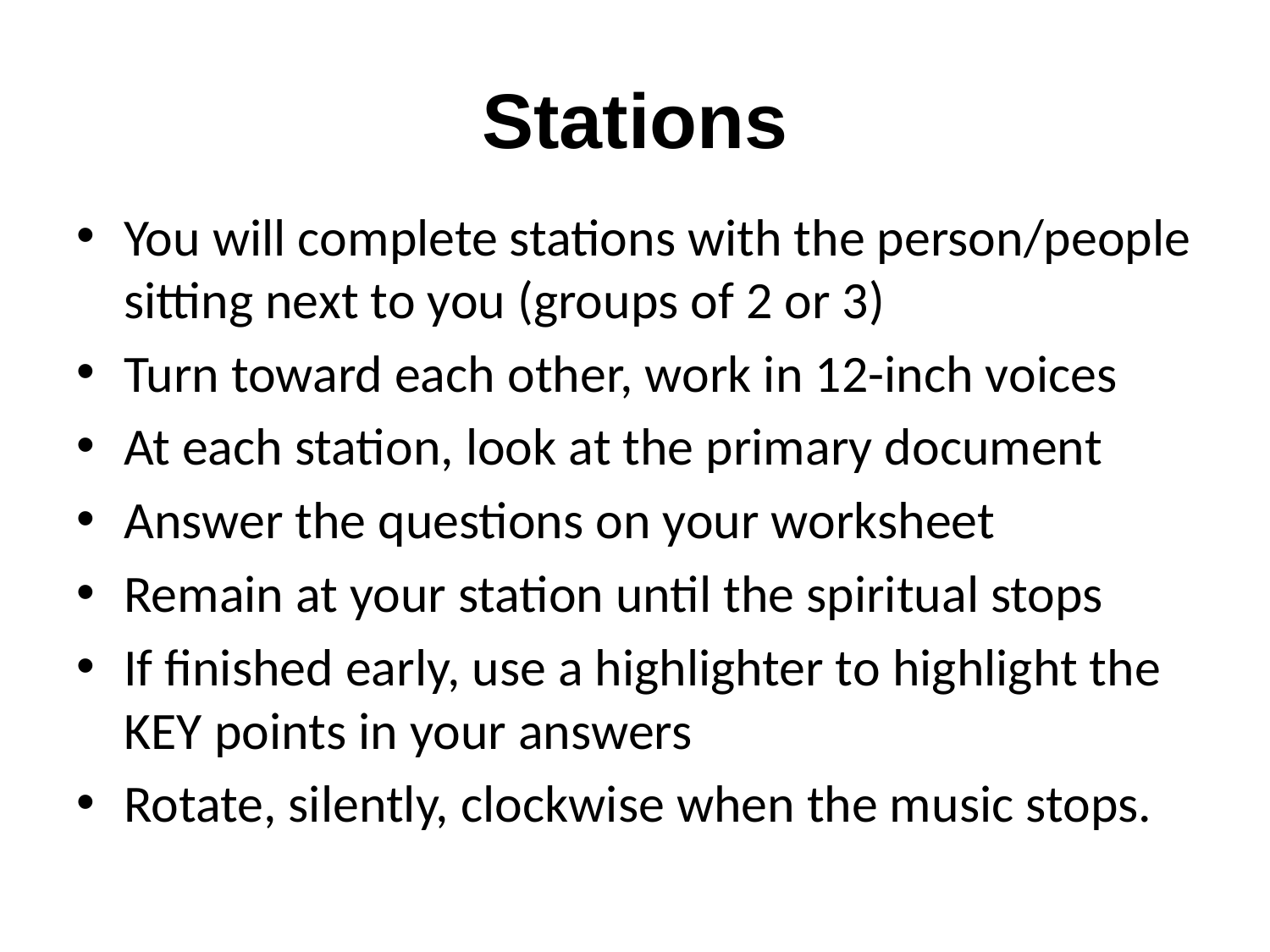

# Stations
You will complete stations with the person/people sitting next to you (groups of 2 or 3)
Turn toward each other, work in 12-inch voices
At each station, look at the primary document
Answer the questions on your worksheet
Remain at your station until the spiritual stops
If finished early, use a highlighter to highlight the KEY points in your answers
Rotate, silently, clockwise when the music stops.